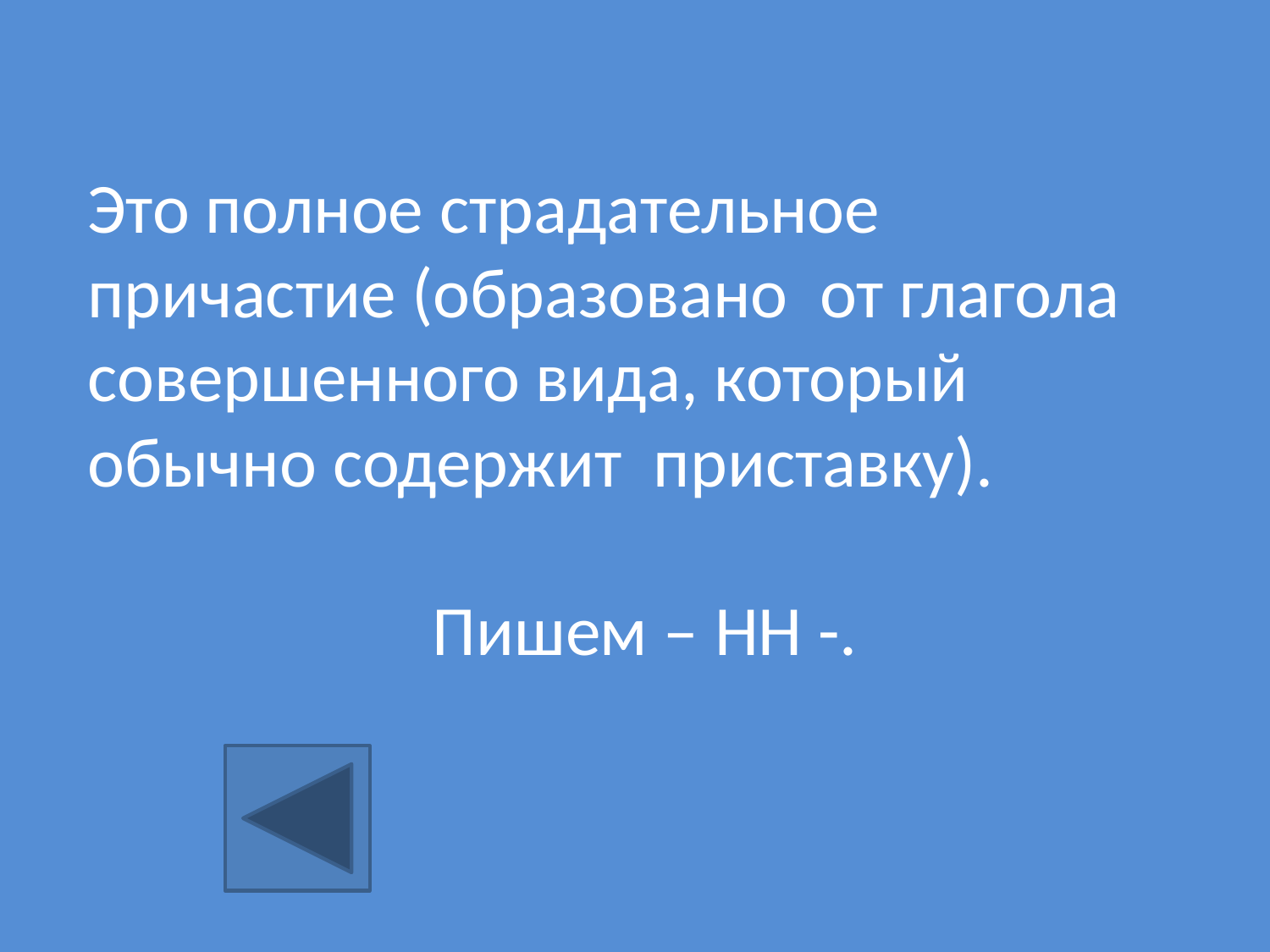

Это полное страдательное причастие (образовано  от глагола совершенного вида, который обычно содержит  приставку).

Пишем – НН -.